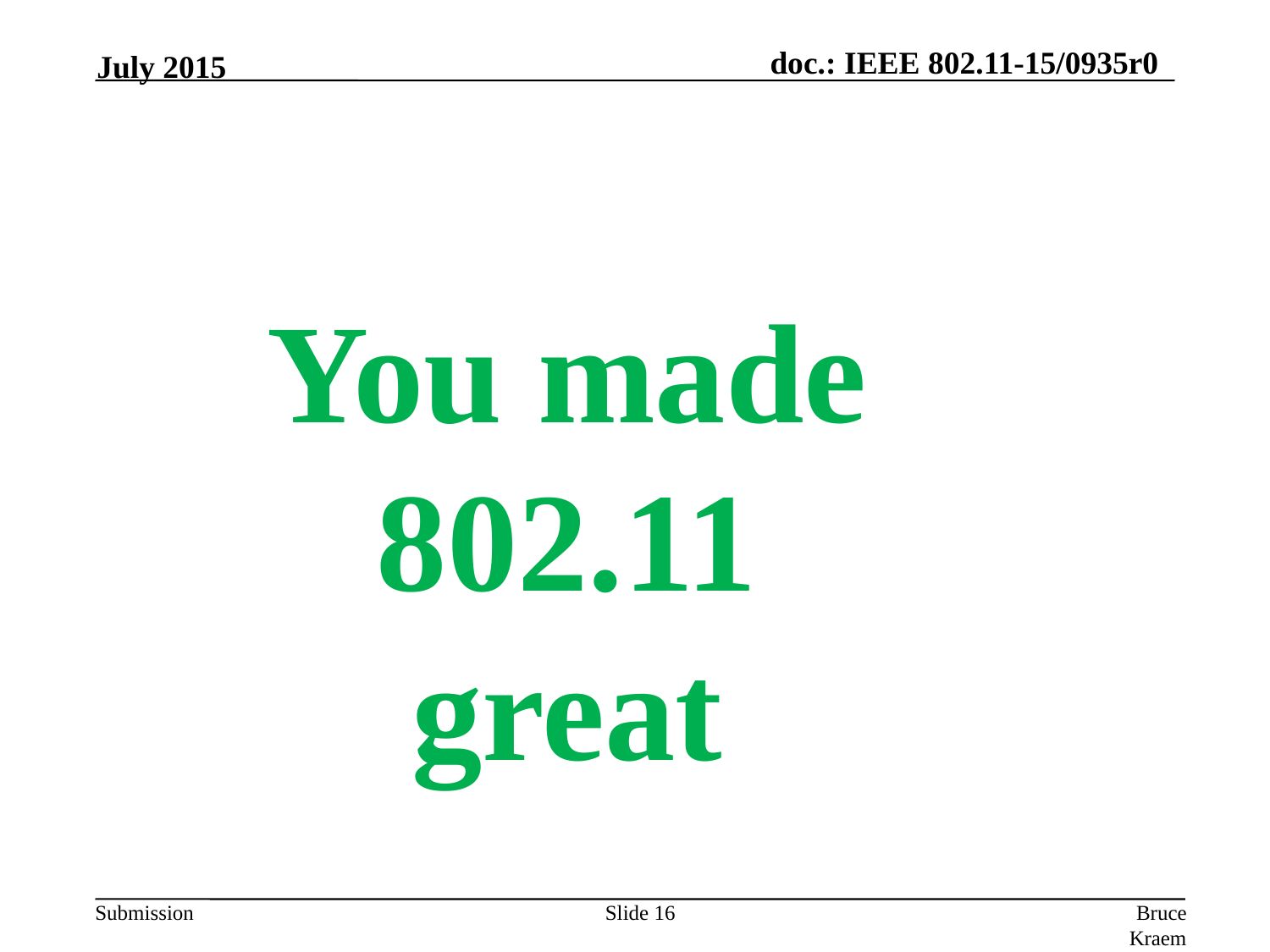

July 2015
You made
802.11 great
Slide 16
Bruce Kraemer, Marvell